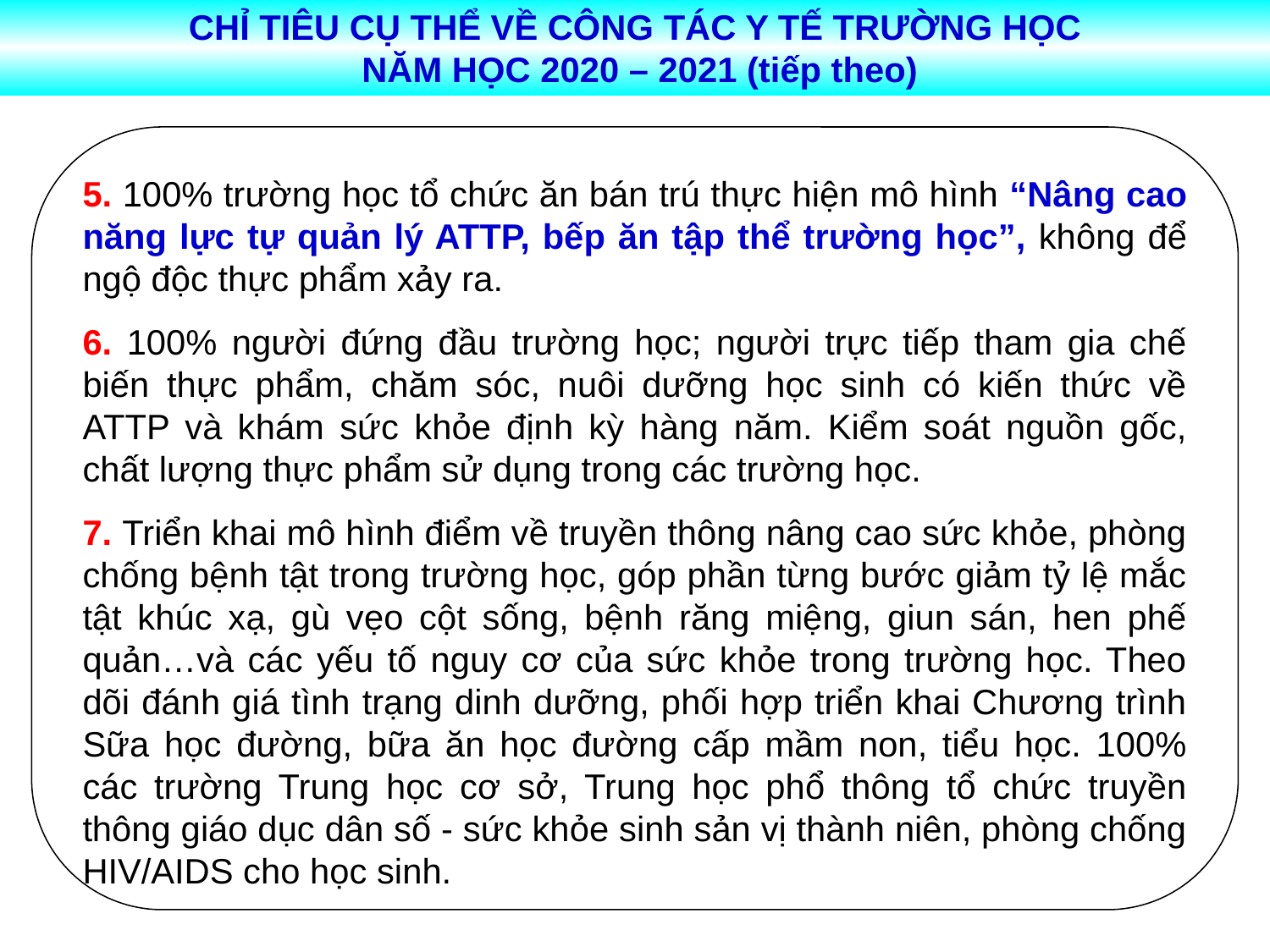

CHỈ TIÊU CỤ THỂ VỀ CÔNG TÁC Y TẾ TRƯỜNG HỌC
 NĂM HỌC 2020 – 2021 (tiếp theo)
5. 100% trường học tổ chức ăn bán trú thực hiện mô hình “Nâng cao năng lực tự quản lý ATTP, bếp ăn tập thể trường học”, không để ngộ độc thực phẩm xảy ra.
6. 100% người đứng đầu trường học; người trực tiếp tham gia chế biến thực phẩm, chăm sóc, nuôi dưỡng học sinh có kiến thức về ATTP và khám sức khỏe định kỳ hàng năm. Kiểm soát nguồn gốc, chất lượng thực phẩm sử dụng trong các trường học.
7. Triển khai mô hình điểm về truyền thông nâng cao sức khỏe, phòng chống bệnh tật trong trường học, góp phần từng bước giảm tỷ lệ mắc tật khúc xạ, gù vẹo cột sống, bệnh răng miệng, giun sán, hen phế quản…và các yếu tố nguy cơ của sức khỏe trong trường học. Theo dõi đánh giá tình trạng dinh dưỡng, phối hợp triển khai Chương trình Sữa học đường, bữa ăn học đường cấp mầm non, tiểu học. 100% các trường Trung học cơ sở, Trung học phổ thông tổ chức truyền thông giáo dục dân số - sức khỏe sinh sản vị thành niên, phòng chống HIV/AIDS cho học sinh.